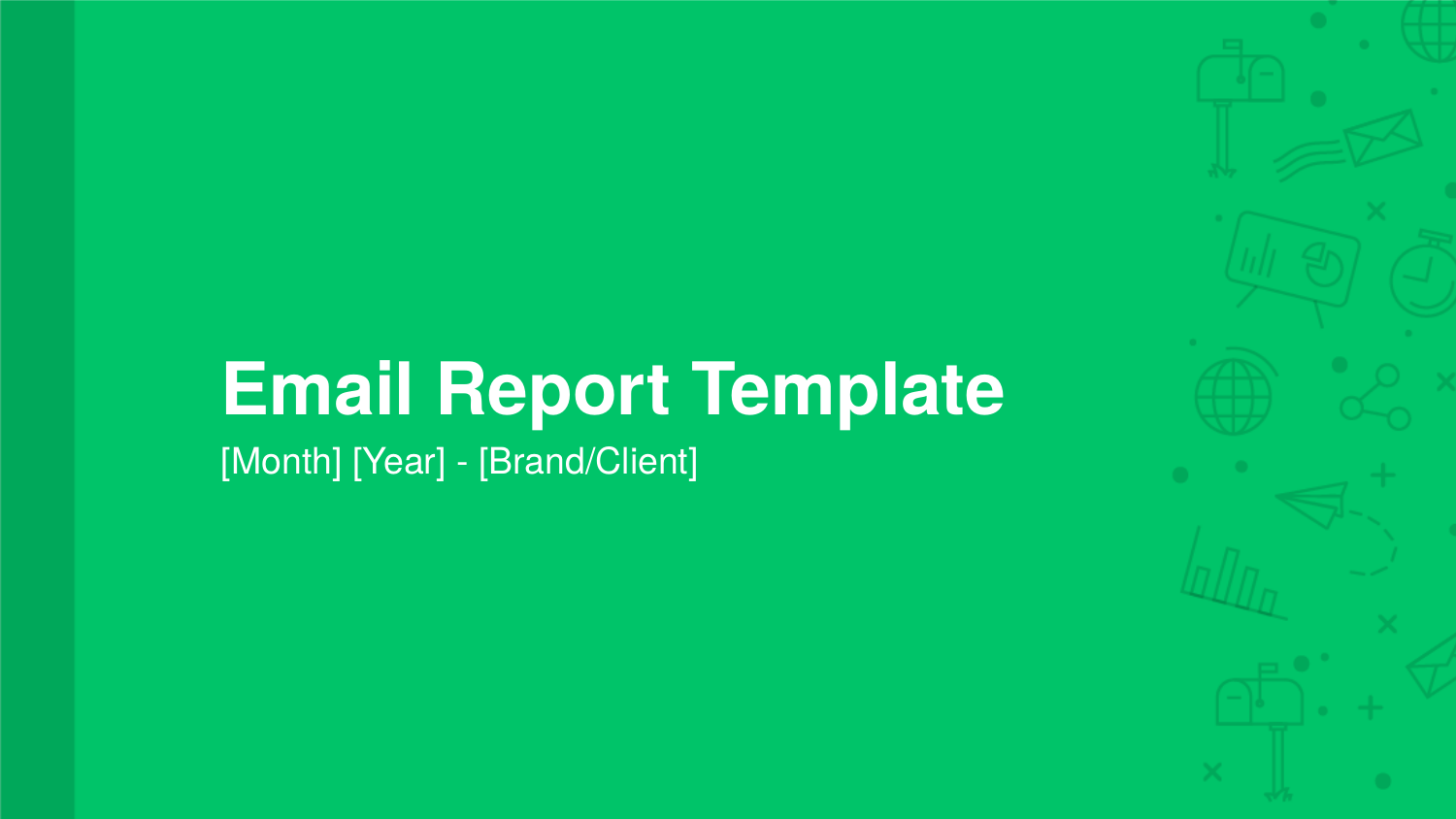

# Email Report Template
[Month] [Year] - [Brand/Client]